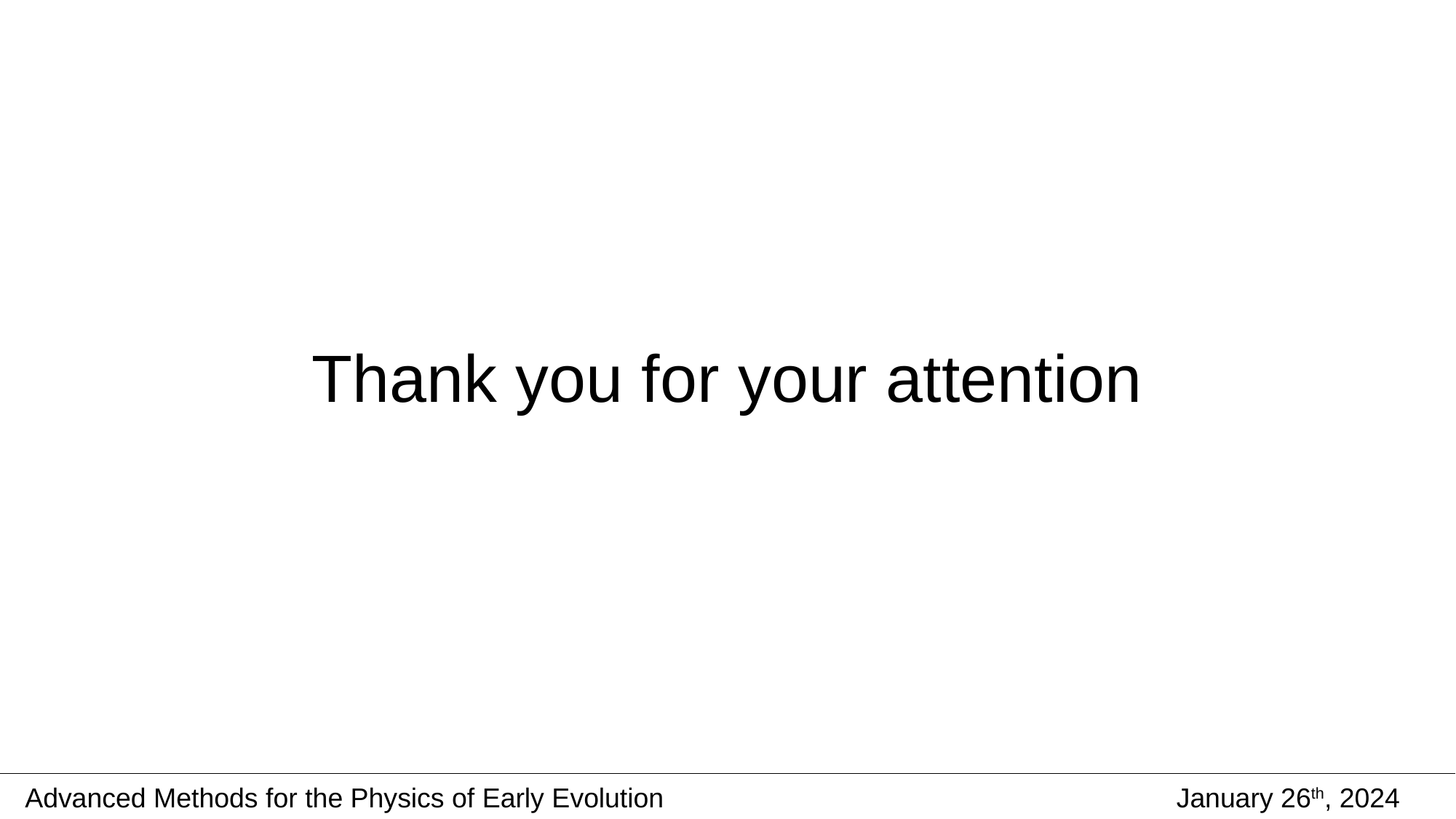

# Thank you for your attention
Advanced Methods for the Physics of Early Evolution
January 26th, 2024